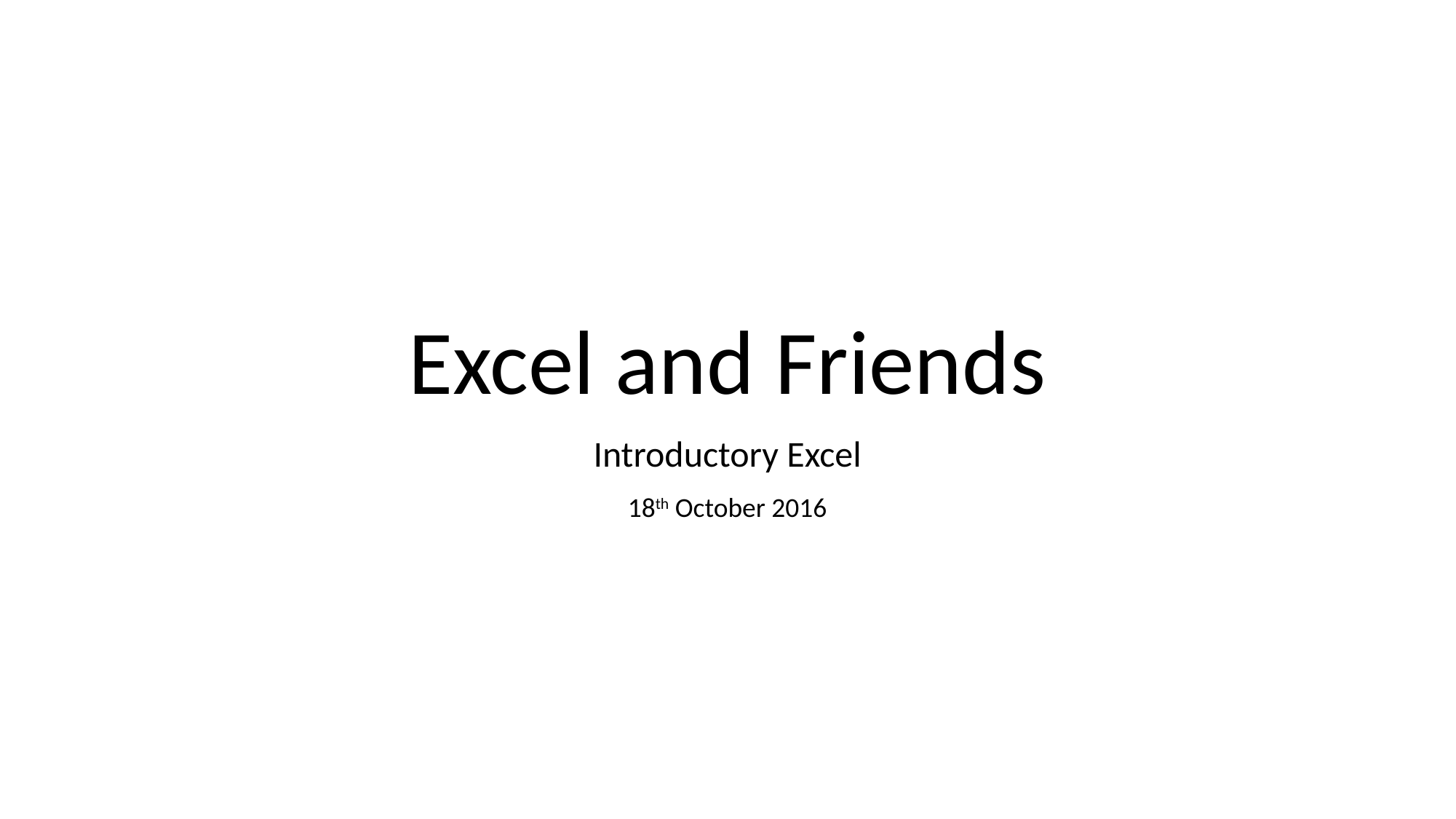

# Excel and Friends
Introductory Excel
18th October 2016